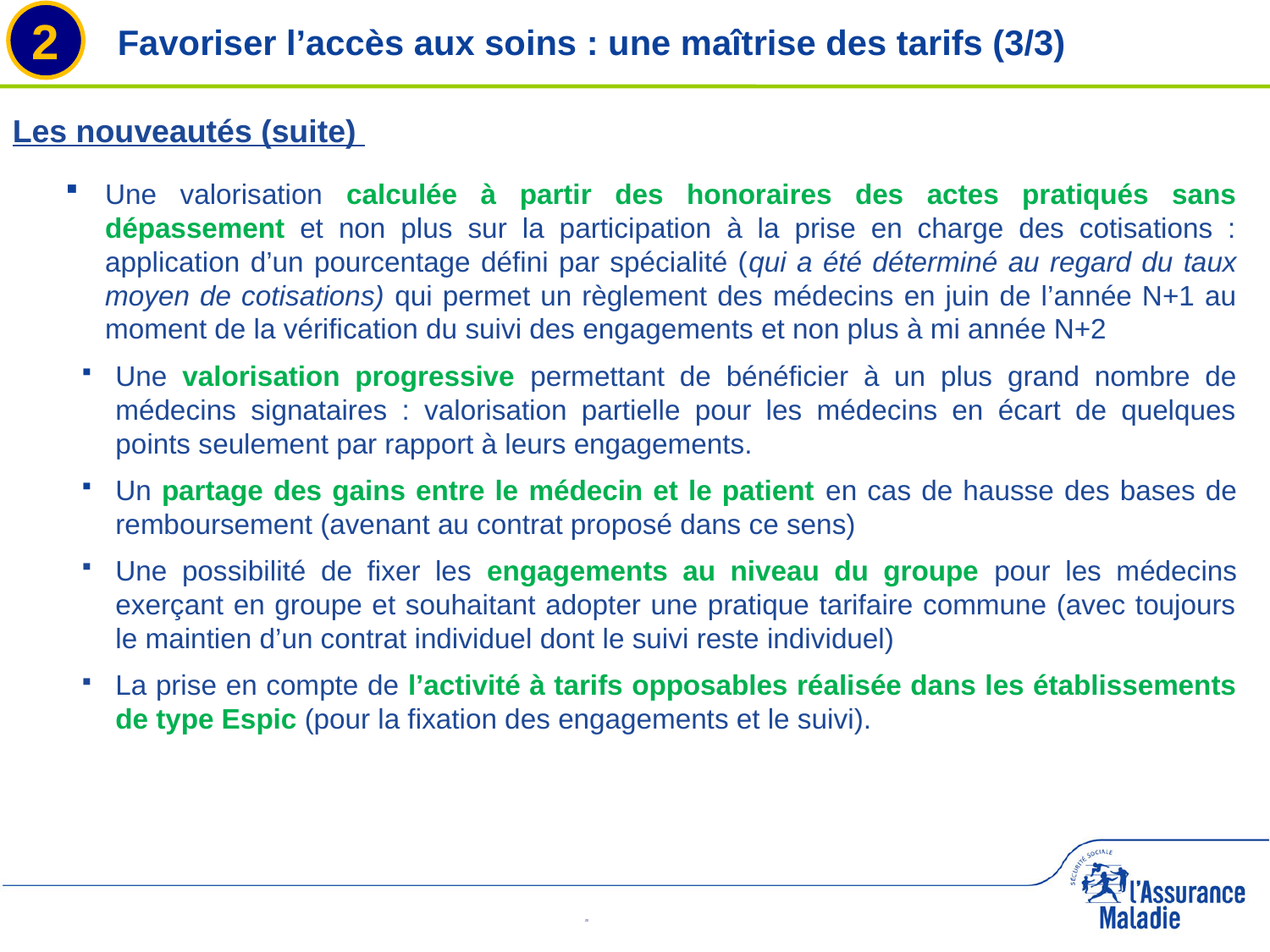

2
# Favoriser l’accès aux soins : une maîtrise des tarifs (3/3)

Les nouveautés (suite)

Une valorisation calculée à partir des honoraires des actes pratiqués sans dépassement et non plus sur la participation à la prise en charge des cotisations : application d’un pourcentage défini par spécialité (qui a été déterminé au regard du taux moyen de cotisations) qui permet un règlement des médecins en juin de l’année N+1 au moment de la vérification du suivi des engagements et non plus à mi année N+2

Une valorisation progressive permettant de bénéficier à un plus grand nombre de médecins signataires : valorisation partielle pour les médecins en écart de quelques points seulement par rapport à leurs engagements.

Un partage des gains entre le médecin et le patient en cas de hausse des bases de remboursement (avenant au contrat proposé dans ce sens)

Une possibilité de fixer les engagements au niveau du groupe pour les médecins exerçant en groupe et souhaitant adopter une pratique tarifaire commune (avec toujours le maintien d’un contrat individuel dont le suivi reste individuel)

La prise en compte de l’activité à tarifs opposables réalisée dans les établissements de type Espic (pour la fixation des engagements et le suivi).

20